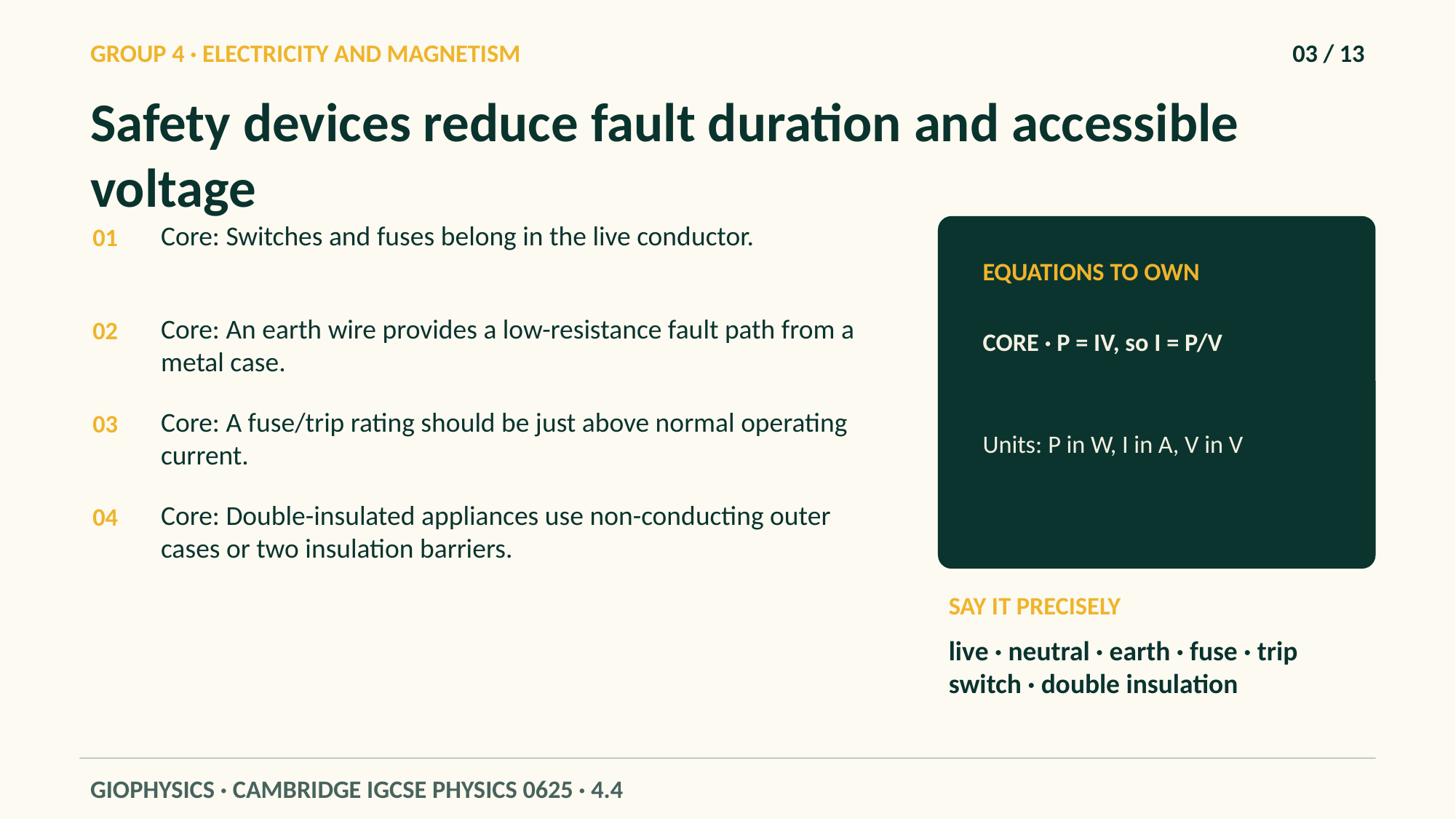

GROUP 4 · ELECTRICITY AND MAGNETISM
03 / 13
Safety devices reduce fault duration and accessible voltage
Core: Switches and fuses belong in the live conductor.
01

EQUATIONS TO OWN
Core: An earth wire provides a low-resistance fault path from a metal case.
02
CORE · P = IV, so I = P/V
Core: A fuse/trip rating should be just above normal operating current.
03
Units: P in W, I in A, V in V
Core: Double-insulated appliances use non-conducting outer cases or two insulation barriers.
04
SAY IT PRECISELY
live · neutral · earth · fuse · trip switch · double insulation

GIOPHYSICS · CAMBRIDGE IGCSE PHYSICS 0625 · 4.4